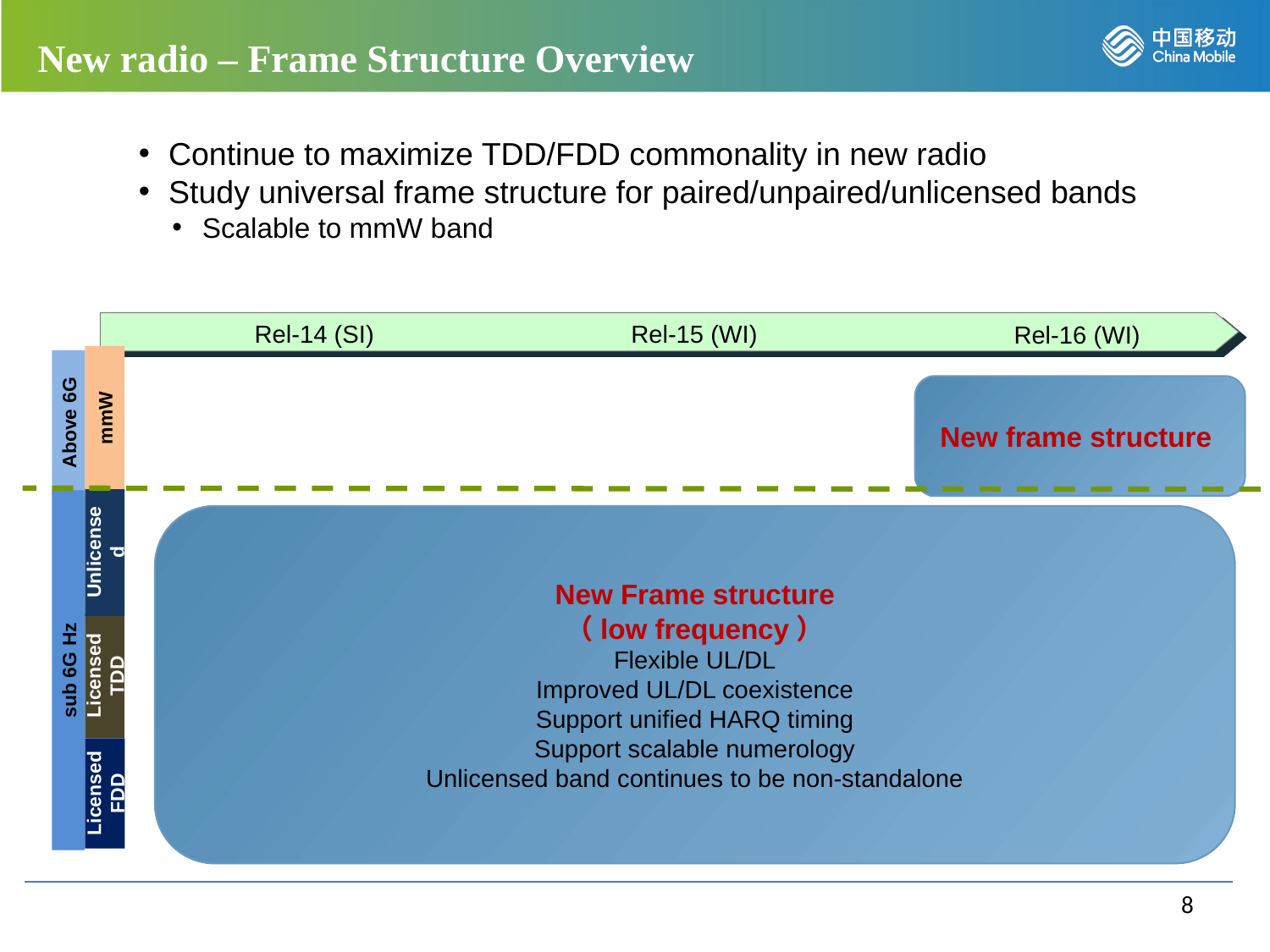

# New radio – Frame Structure Overview
Continue to maximize TDD/FDD commonality in new radio
Study universal frame structure for paired/unpaired/unlicensed bands
Scalable to mmW band
Rel-14 (SI)
Rel-15 (WI)

Rel-16 (WI)
mmW
Above 6G
New frame structure
Unlicensed
sub 6G Hz
New Frame structure
（low frequency）
Flexible UL/DL
Improved UL/DL coexistence
Support unified HARQ timing
Support scalable numerology
Unlicensed band continues to be non-standalone
Licensed TDD
Licensed FDD
8